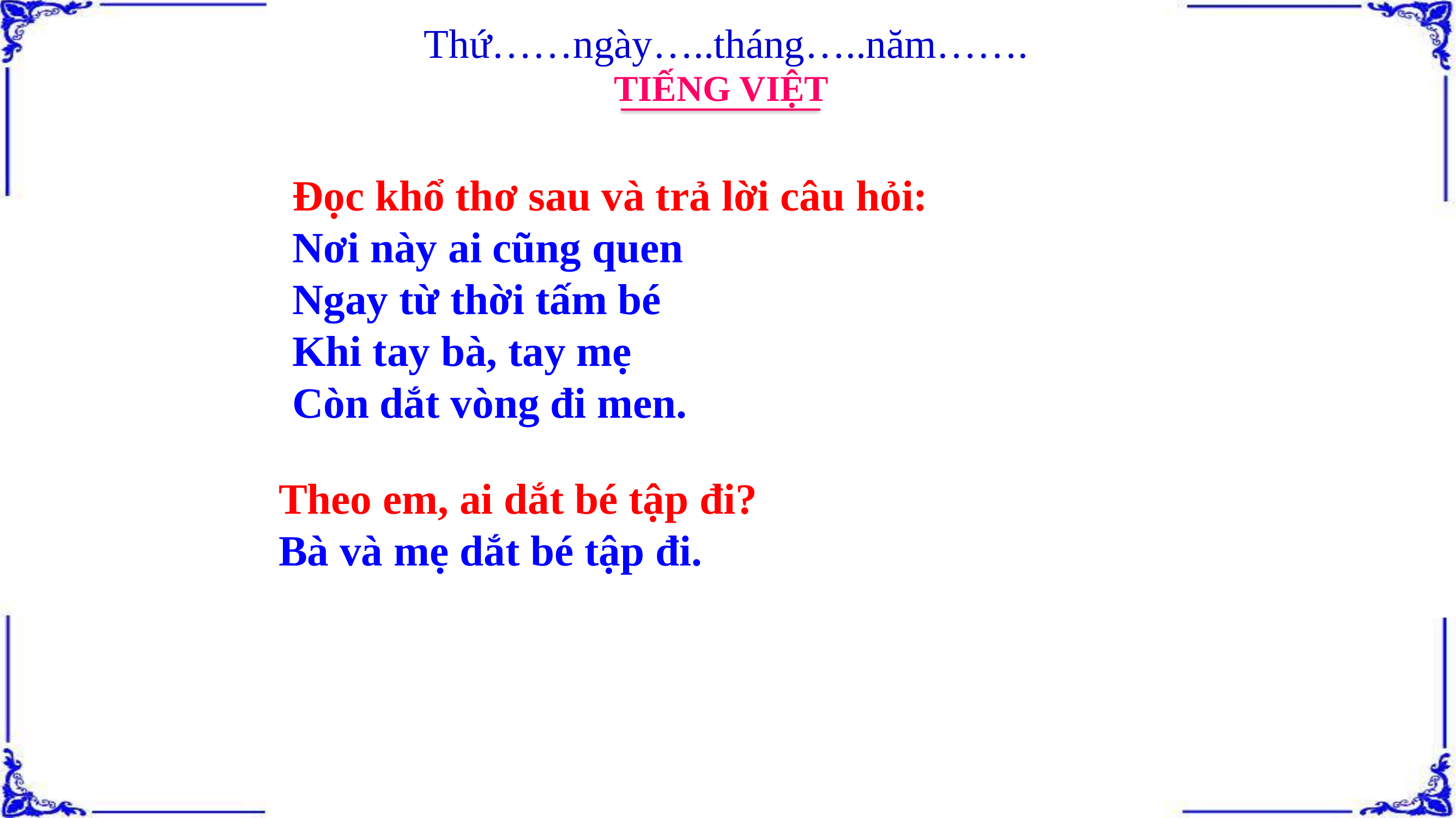

Thứ……ngày…..tháng…..năm…….
TIẾNG VIỆT
Đọc khổ thơ sau và trả lời câu hỏi:
Nơi này ai cũng quen
Ngay từ thời tấm bé
Khi tay bà, tay mẹ
Còn dắt vòng đi men.
Theo em, ai dắt bé tập đi?
Bà và mẹ dắt bé tập đi.